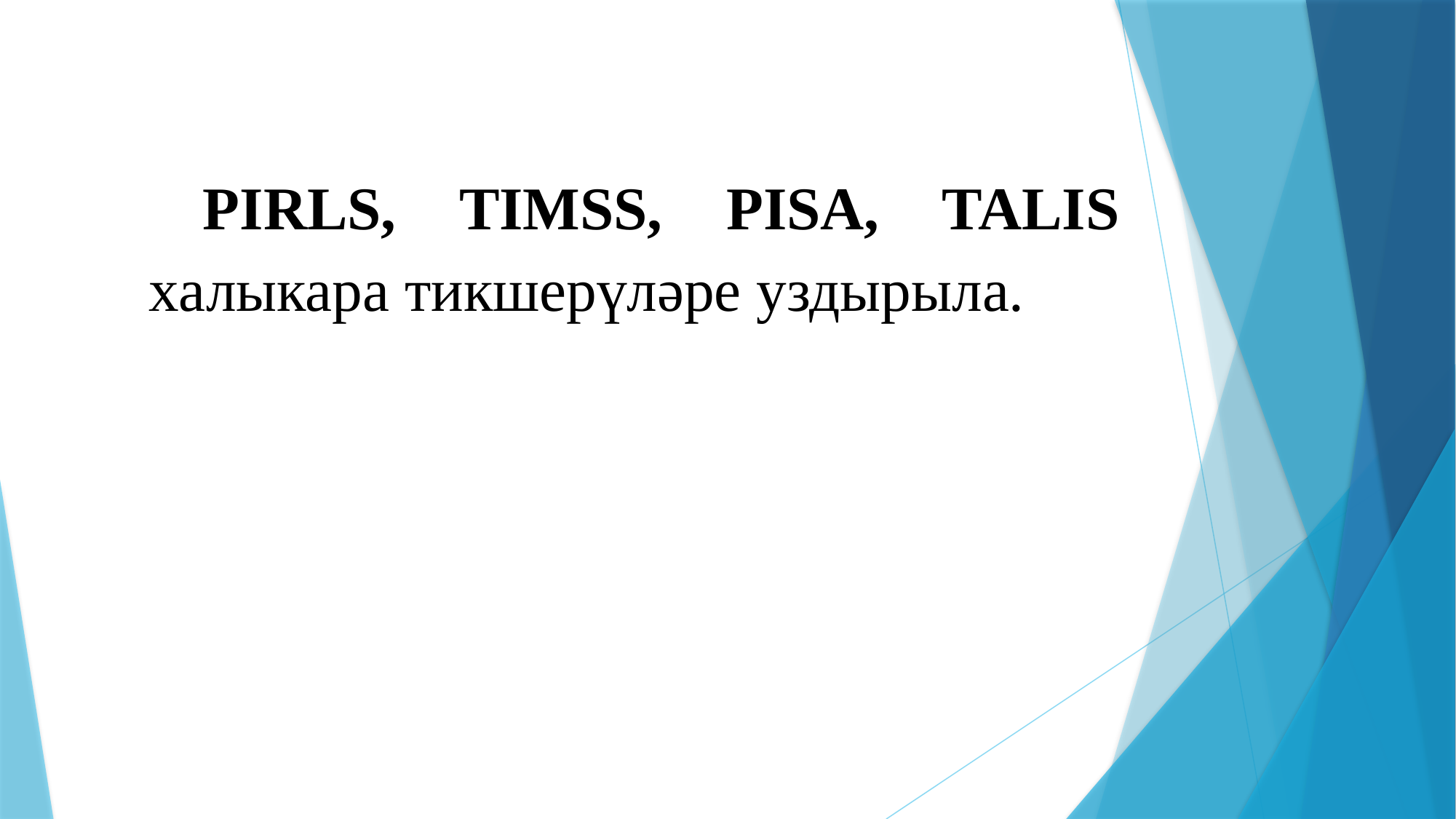

PIRLS, TIMSS, PISA, TALIS халыкара тикшерүләре уздырыла.